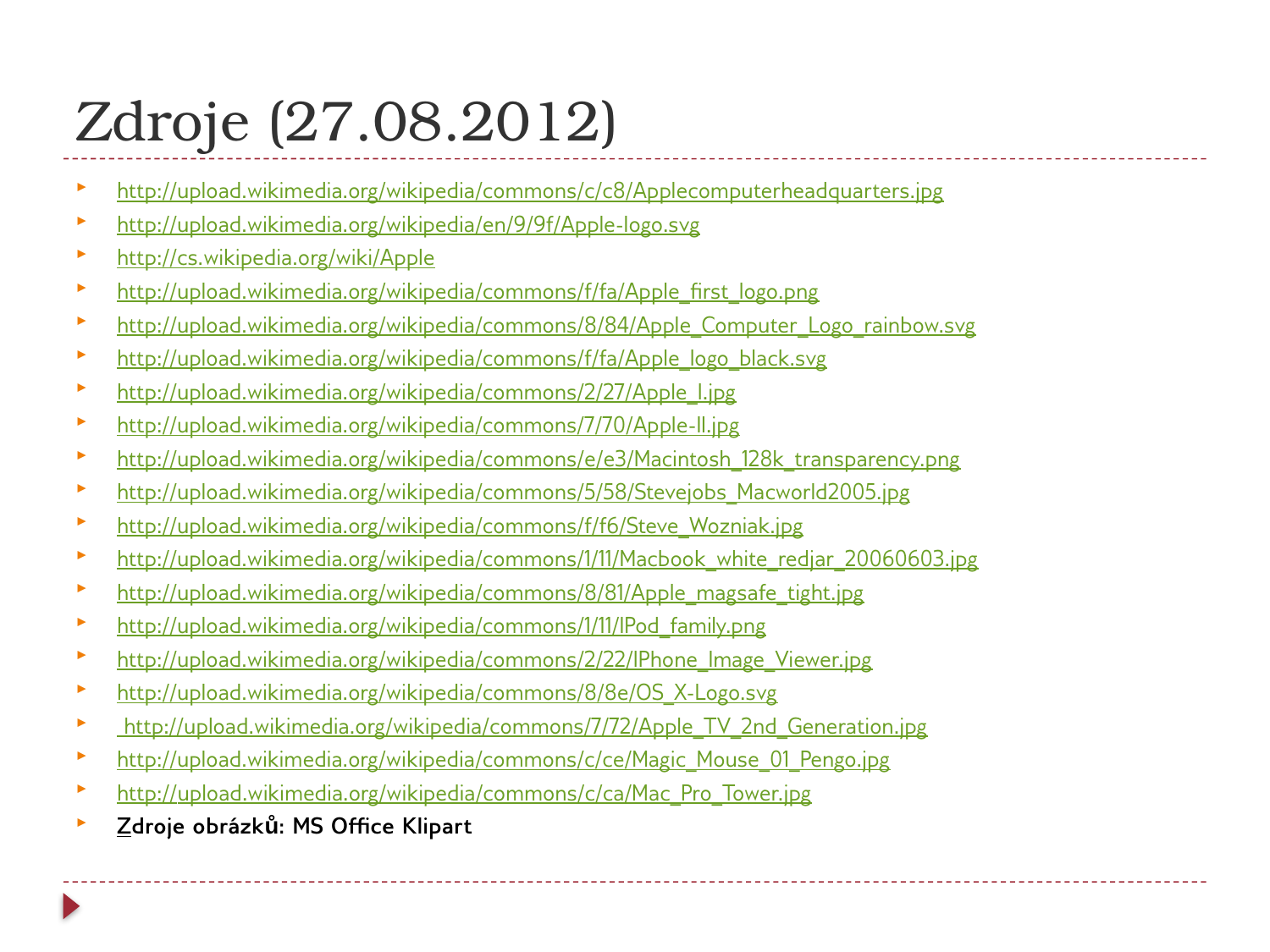

# Zdroje (27.08.2012)
http://upload.wikimedia.org/wikipedia/commons/c/c8/Applecomputerheadquarters.jpg
http://upload.wikimedia.org/wikipedia/en/9/9f/Apple-logo.svg
http://cs.wikipedia.org/wiki/Apple
http://upload.wikimedia.org/wikipedia/commons/f/fa/Apple_first_logo.png
http://upload.wikimedia.org/wikipedia/commons/8/84/Apple_Computer_Logo_rainbow.svg
http://upload.wikimedia.org/wikipedia/commons/f/fa/Apple_logo_black.svg
http://upload.wikimedia.org/wikipedia/commons/2/27/Apple_I.jpg
http://upload.wikimedia.org/wikipedia/commons/7/70/Apple-II.jpg
http://upload.wikimedia.org/wikipedia/commons/e/e3/Macintosh_128k_transparency.png
http://upload.wikimedia.org/wikipedia/commons/5/58/Stevejobs_Macworld2005.jpg
http://upload.wikimedia.org/wikipedia/commons/f/f6/Steve_Wozniak.jpg
http://upload.wikimedia.org/wikipedia/commons/1/11/Macbook_white_redjar_20060603.jpg
http://upload.wikimedia.org/wikipedia/commons/8/81/Apple_magsafe_tight.jpg
http://upload.wikimedia.org/wikipedia/commons/1/11/IPod_family.png
http://upload.wikimedia.org/wikipedia/commons/2/22/IPhone_Image_Viewer.jpg
http://upload.wikimedia.org/wikipedia/commons/8/8e/OS_X-Logo.svg
 http://upload.wikimedia.org/wikipedia/commons/7/72/Apple_TV_2nd_Generation.jpg
http://upload.wikimedia.org/wikipedia/commons/c/ce/Magic_Mouse_01_Pengo.jpg
http://upload.wikimedia.org/wikipedia/commons/c/ca/Mac_Pro_Tower.jpg
Zdroje obrázků: MS Office Klipart